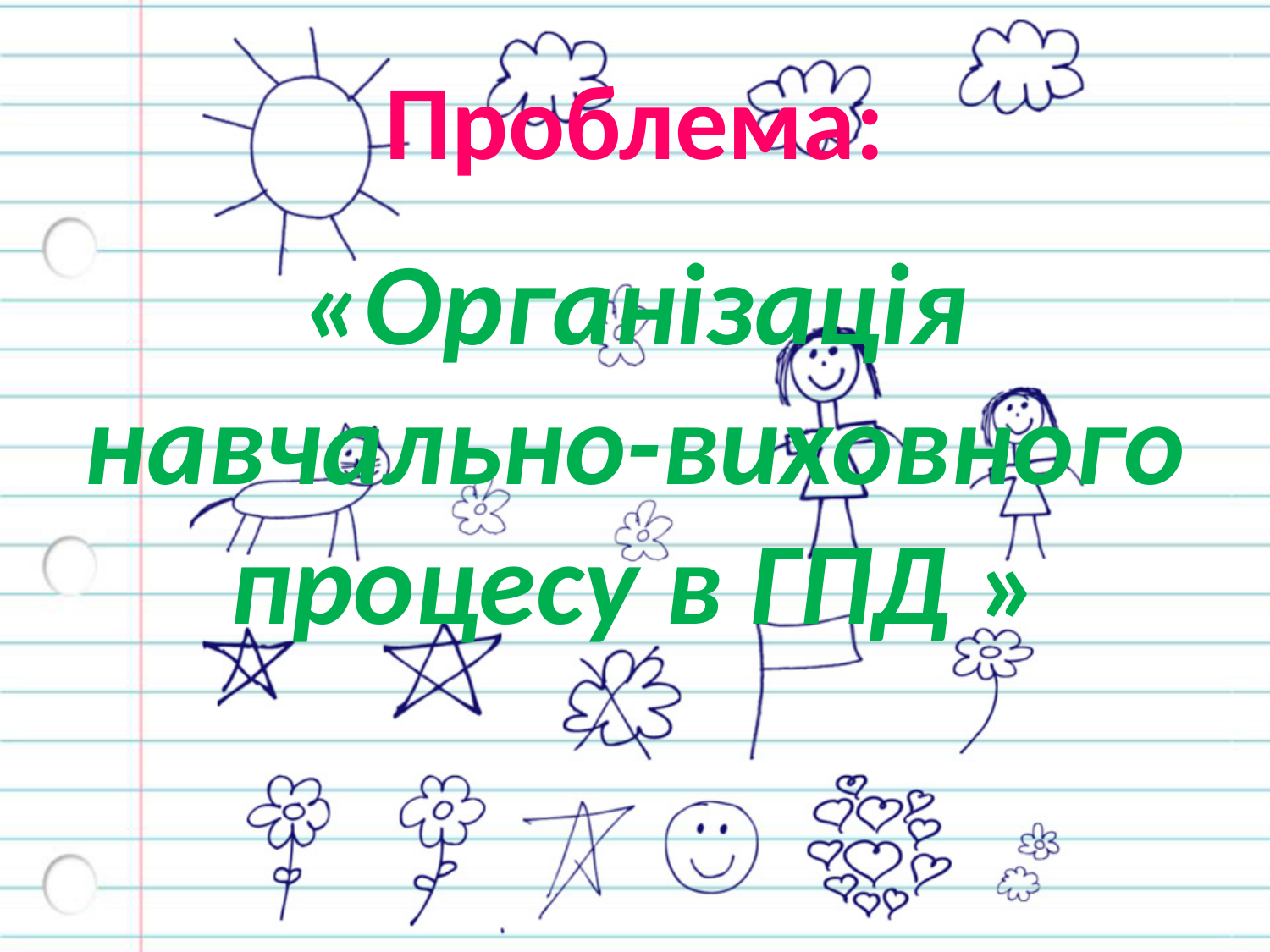

# Проблема:
«Організація навчально-виховного процесу в ГПД »